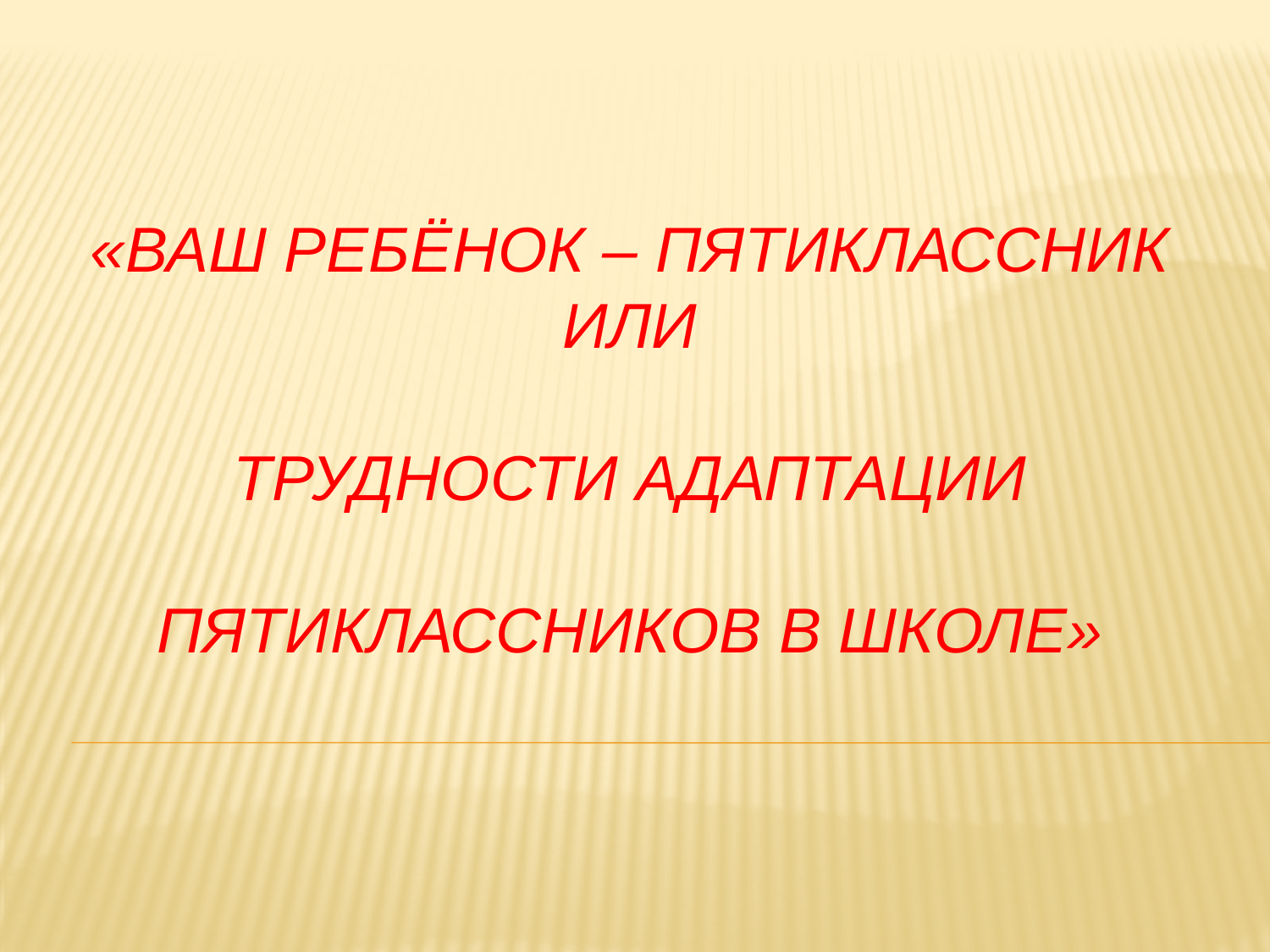

# «Ваш ребёнок – пятиклассник или Трудности адаптации пятиклассников в школе»